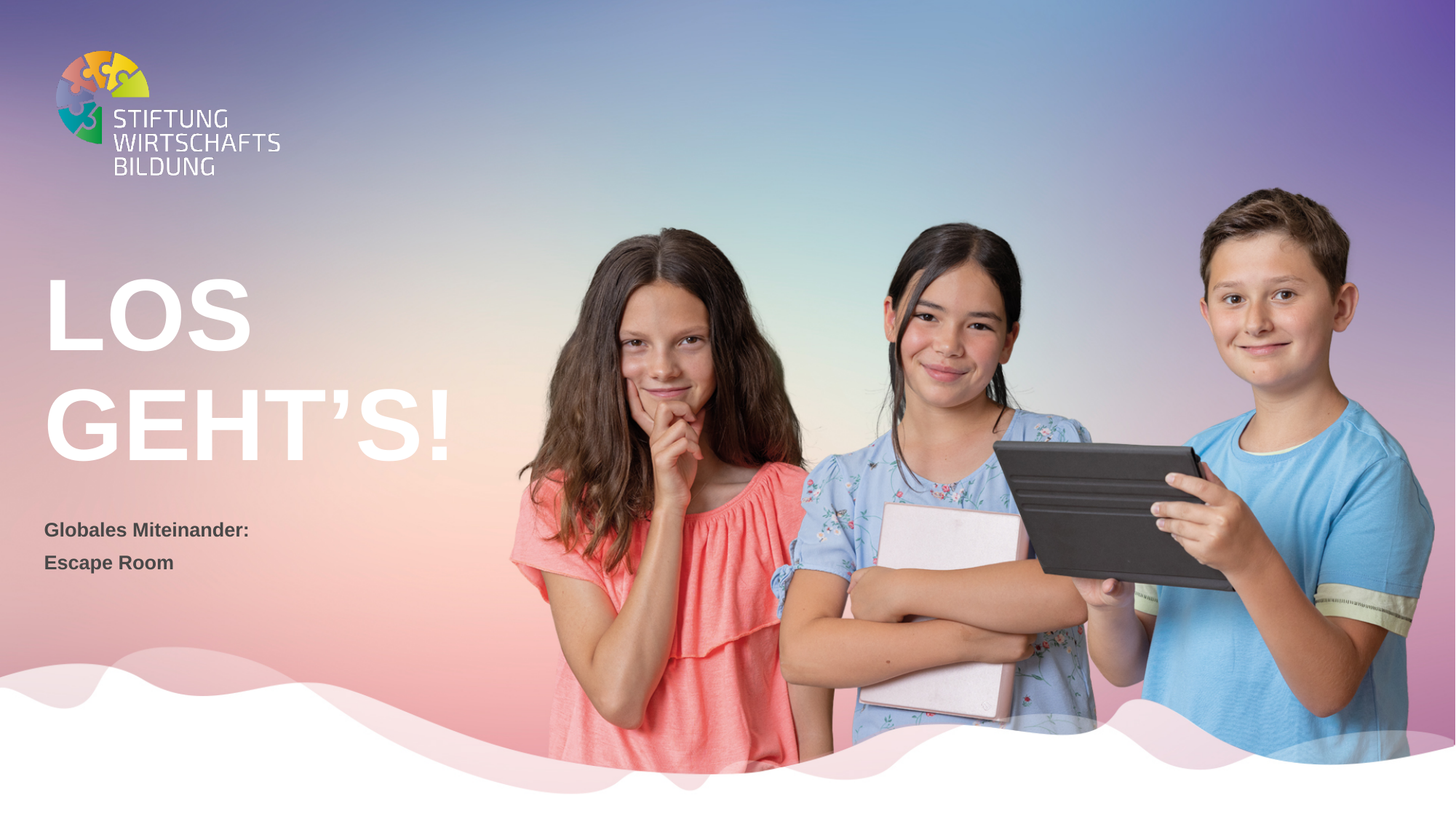

# Los Geht’s!
Globales Miteinander:
Escape Room